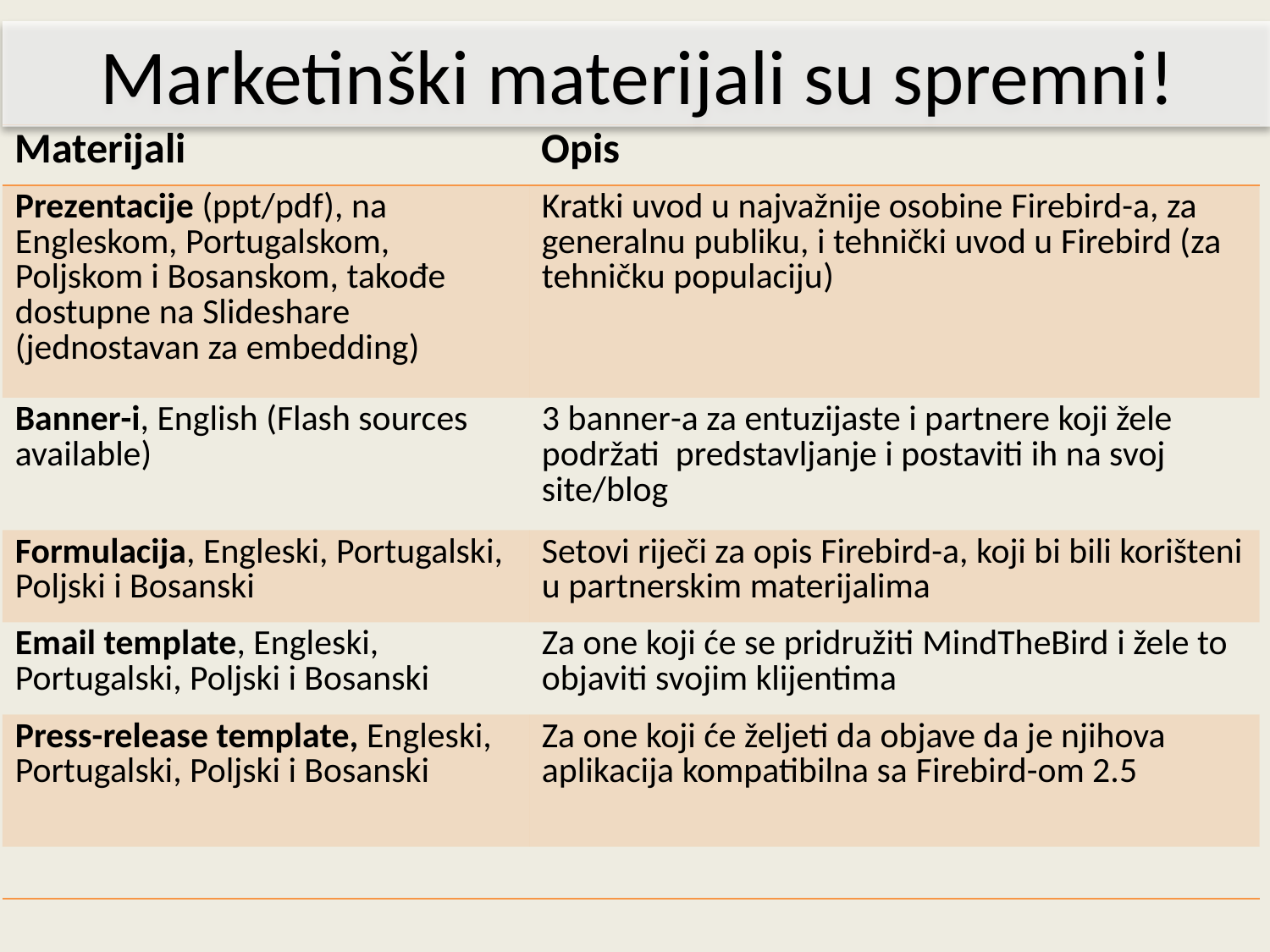

Marketinški materijali su spremni!
| Materijali | Opis |
| --- | --- |
| Prezentacije (ppt/pdf), na Engleskom, Portugalskom, Poljskom i Bosanskom, takođe dostupne na Slideshare (jednostavan za embedding) | Kratki uvod u najvažnije osobine Firebird-a, za generalnu publiku, i tehnički uvod u Firebird (za tehničku populaciju) |
| Banner-i, English (Flash sources available) | 3 banner-a za entuzijaste i partnere koji žele podržati predstavljanje i postaviti ih na svoj site/blog |
| Formulacija, Engleski, Portugalski, Poljski i Bosanski | Setovi riječi za opis Firebird-a, koji bi bili korišteni u partnerskim materijalima |
| Email template, Engleski, Portugalski, Poljski i Bosanski | Za one koji će se pridružiti MindTheBird i žele to objaviti svojim klijentima |
| Press-release template, Engleski, Portugalski, Poljski i Bosanski | Za one koji će željeti da objave da je njihova aplikacija kompatibilna sa Firebird-om 2.5 |
|  |  |